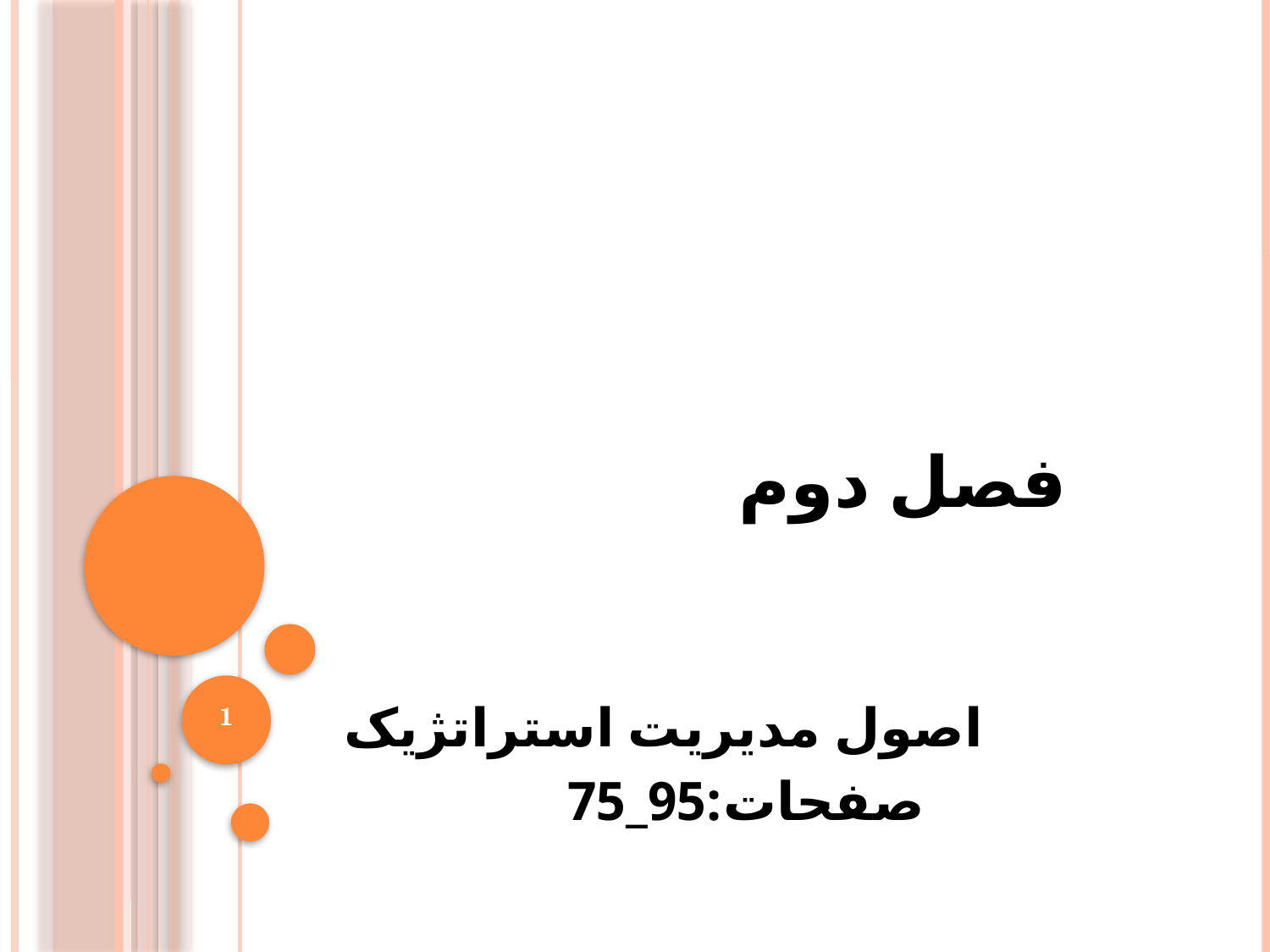

# فصل دوم

             اصول مدیریت استراتژیک
صفحات:95_75
1